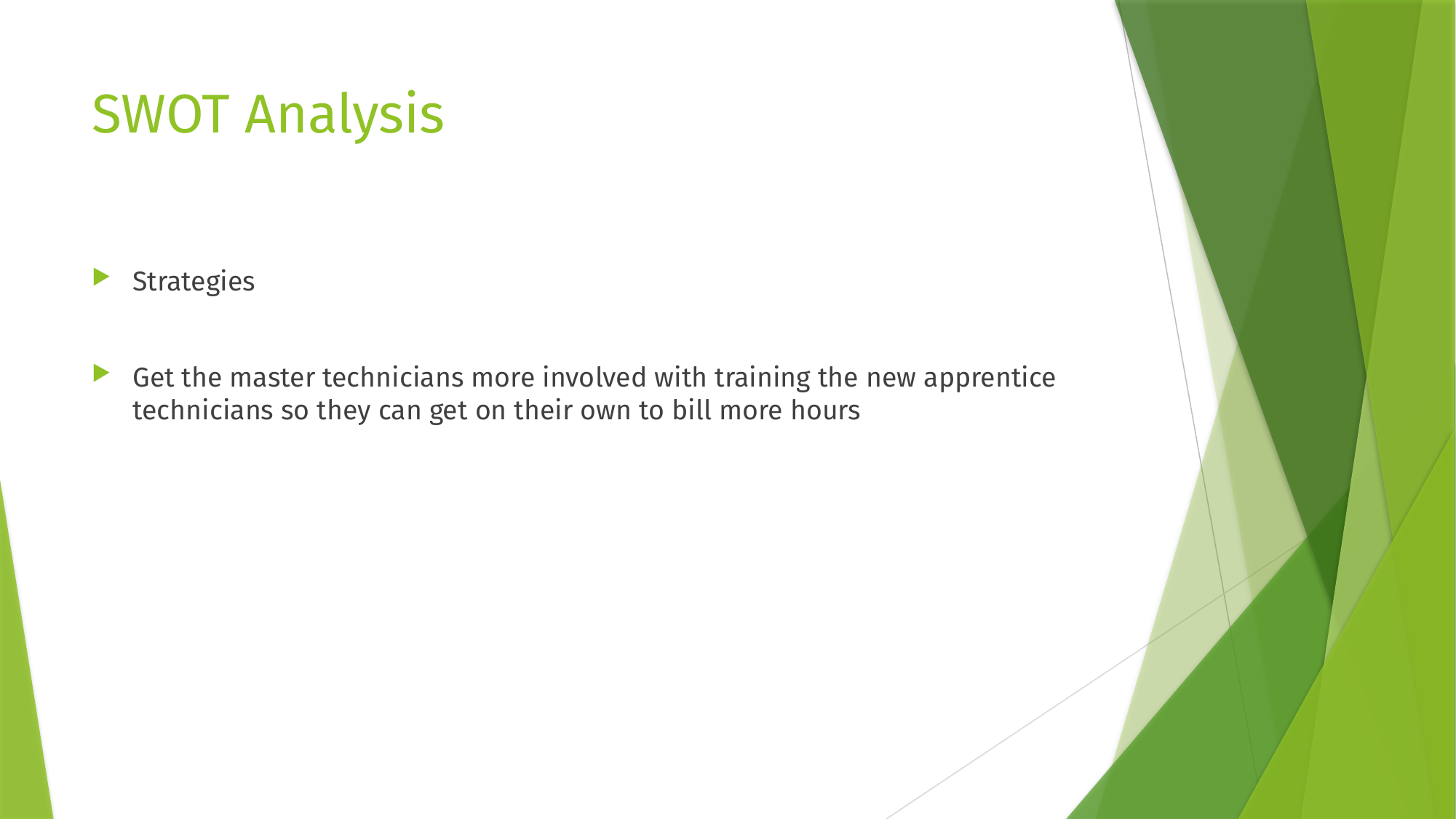

# SWOT Analysis
Strategies

Get the master technicians more involved with training the new apprentice technicians so they can get on their own to bill more hours